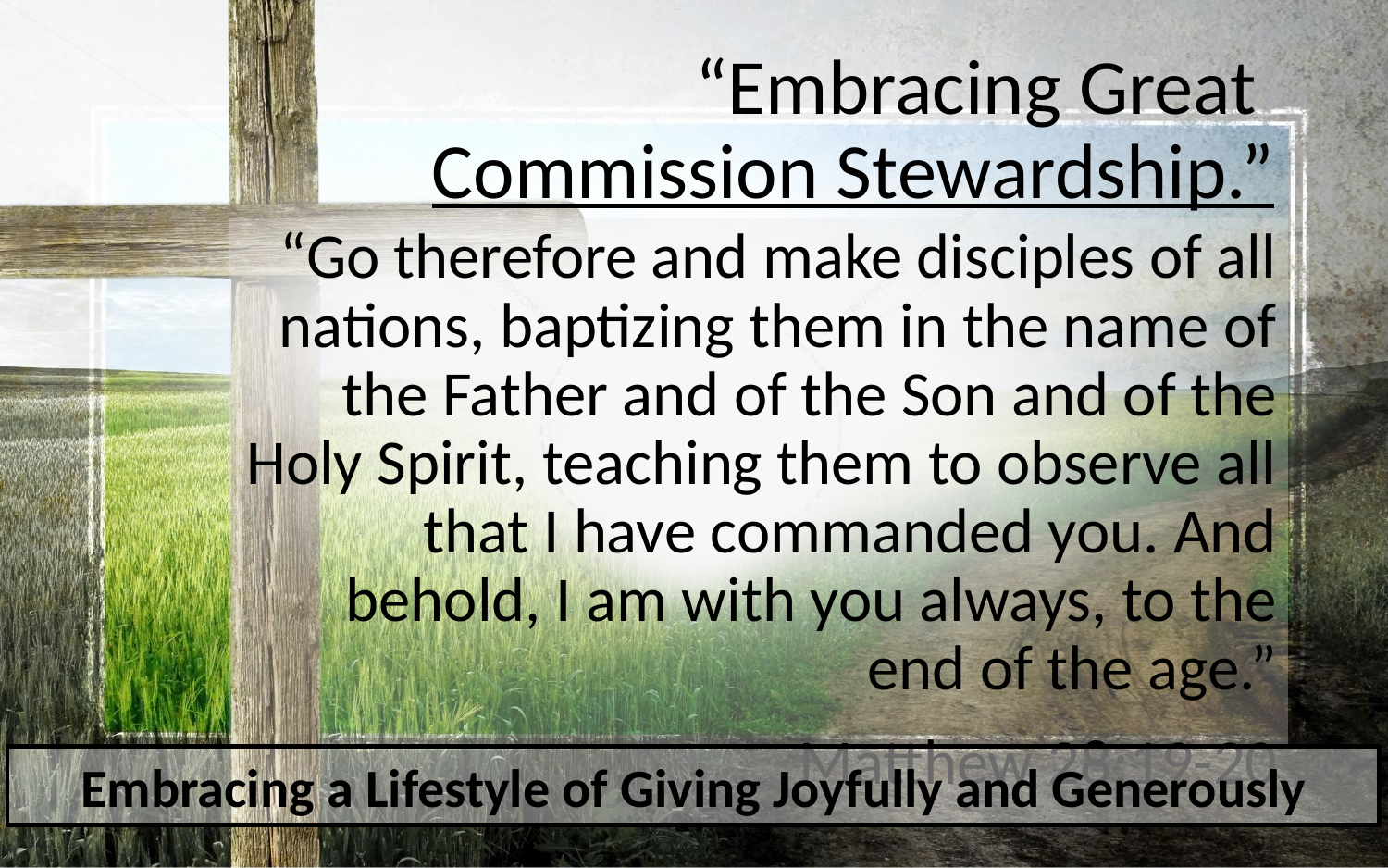

# “Embracing Great Commission Stewardship.”

“Go therefore and make disciples of all nations, baptizing them in the name of the Father and of the Son and of the Holy Spirit, teaching them to observe all that I have commanded you. And behold, I am with you always, to the end of the age.”
Matthew 28:19-20
Embracing a Lifestyle of Giving Joyfully and Generously